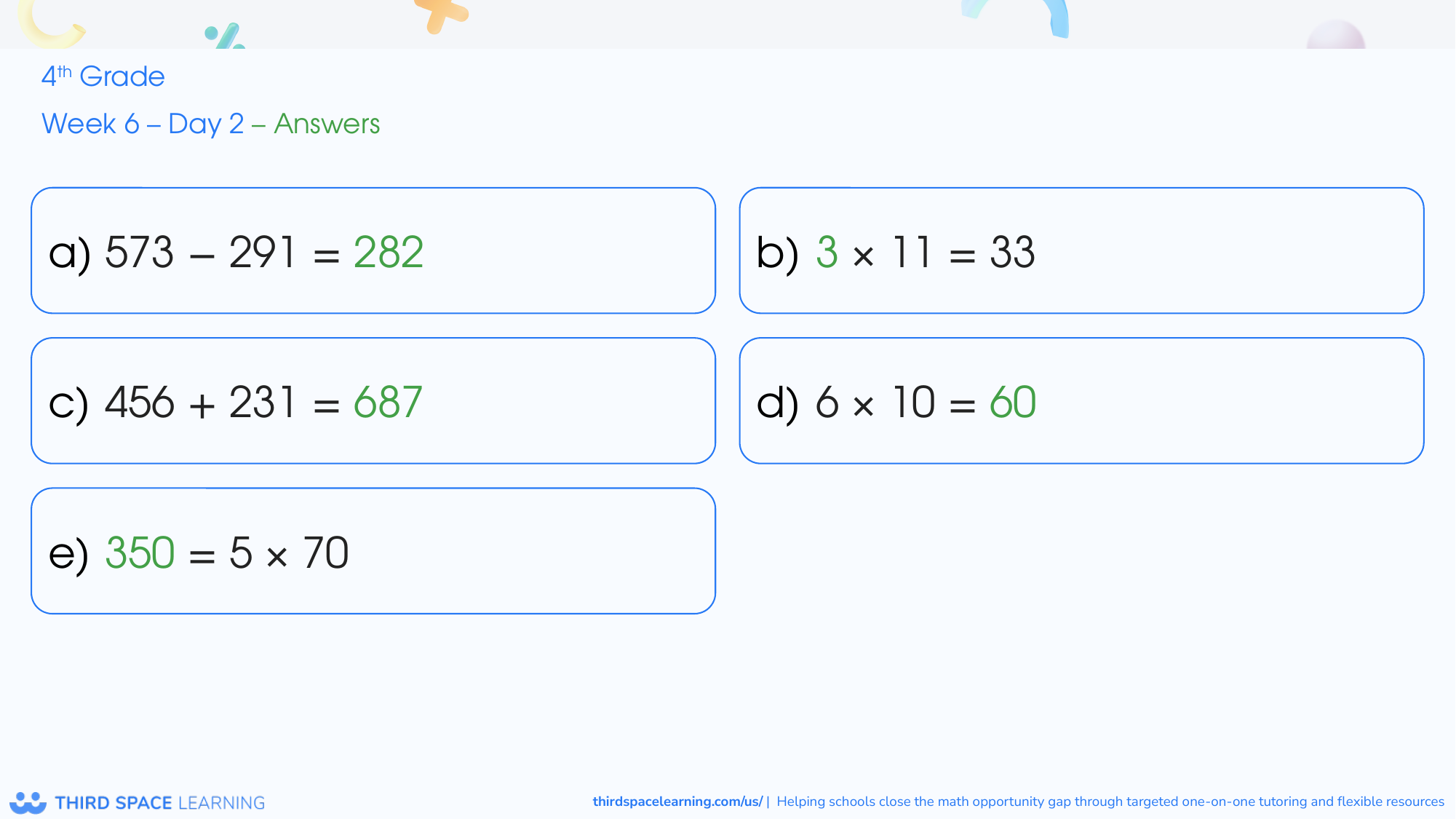

4th Grade
Week 6 – Day 2 – Answers
573 − 291 = 282
3 × 11 = 33
456 + 231 = 687
6 × 10 = 60
350 = 5 × 70